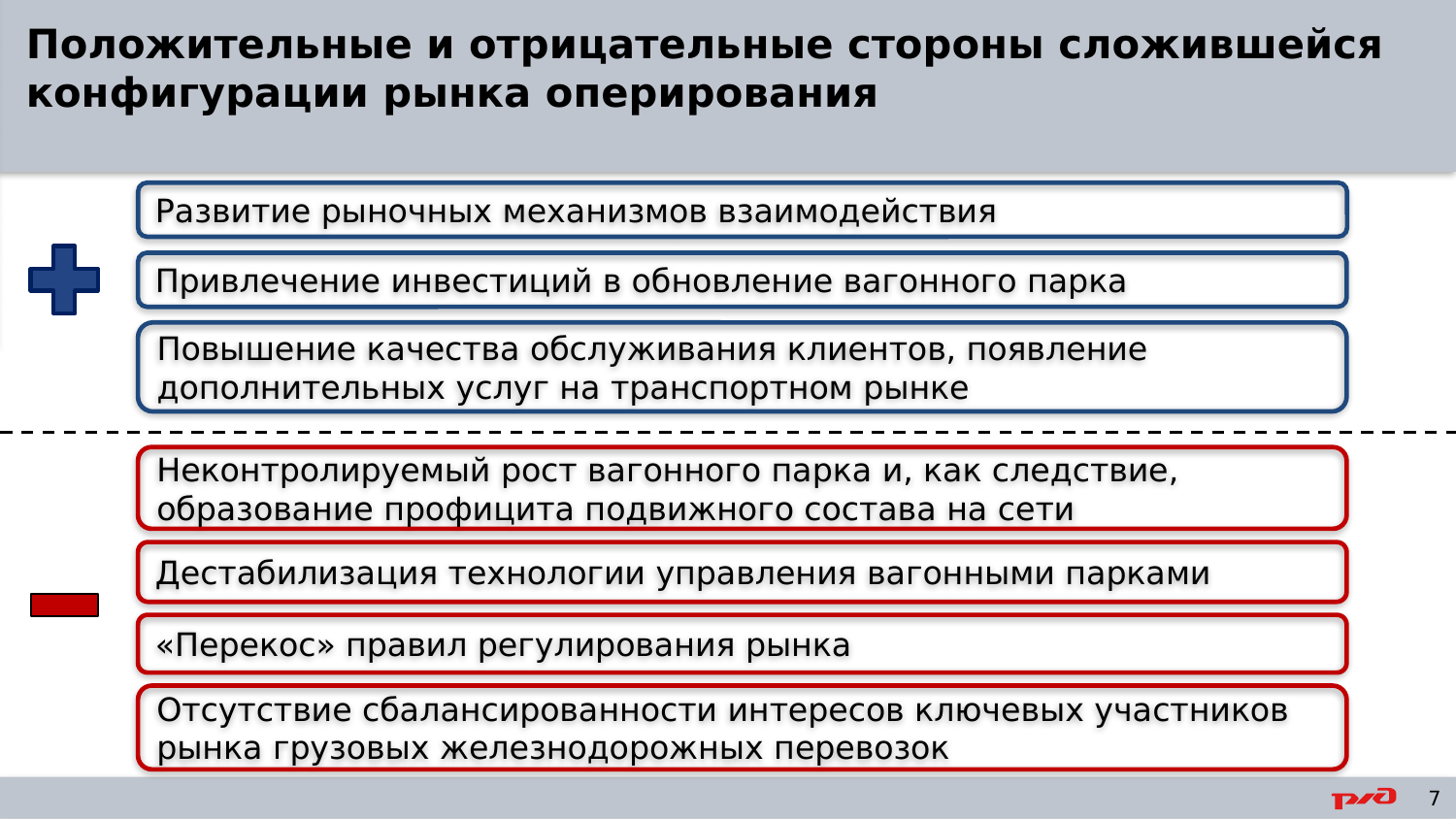

Положительные и отрицательные стороны сложившейся конфигурации рынка оперирования
Развитие рыночных механизмов взаимодействия

Привлечение инвестиций в обновление вагонного парка
Повышение качества обслуживания клиентов, появление дополнительных услуг на транспортном рынке
Неконтролируемый рост вагонного парка и, как следствие, образование профицита подвижного состава на сети
Дестабилизация технологии управления вагонными парками

«Перекос» правил регулирования рынка
Отсутствие сбалансированности интересов ключевых участников рынка грузовых железнодорожных перевозок
7